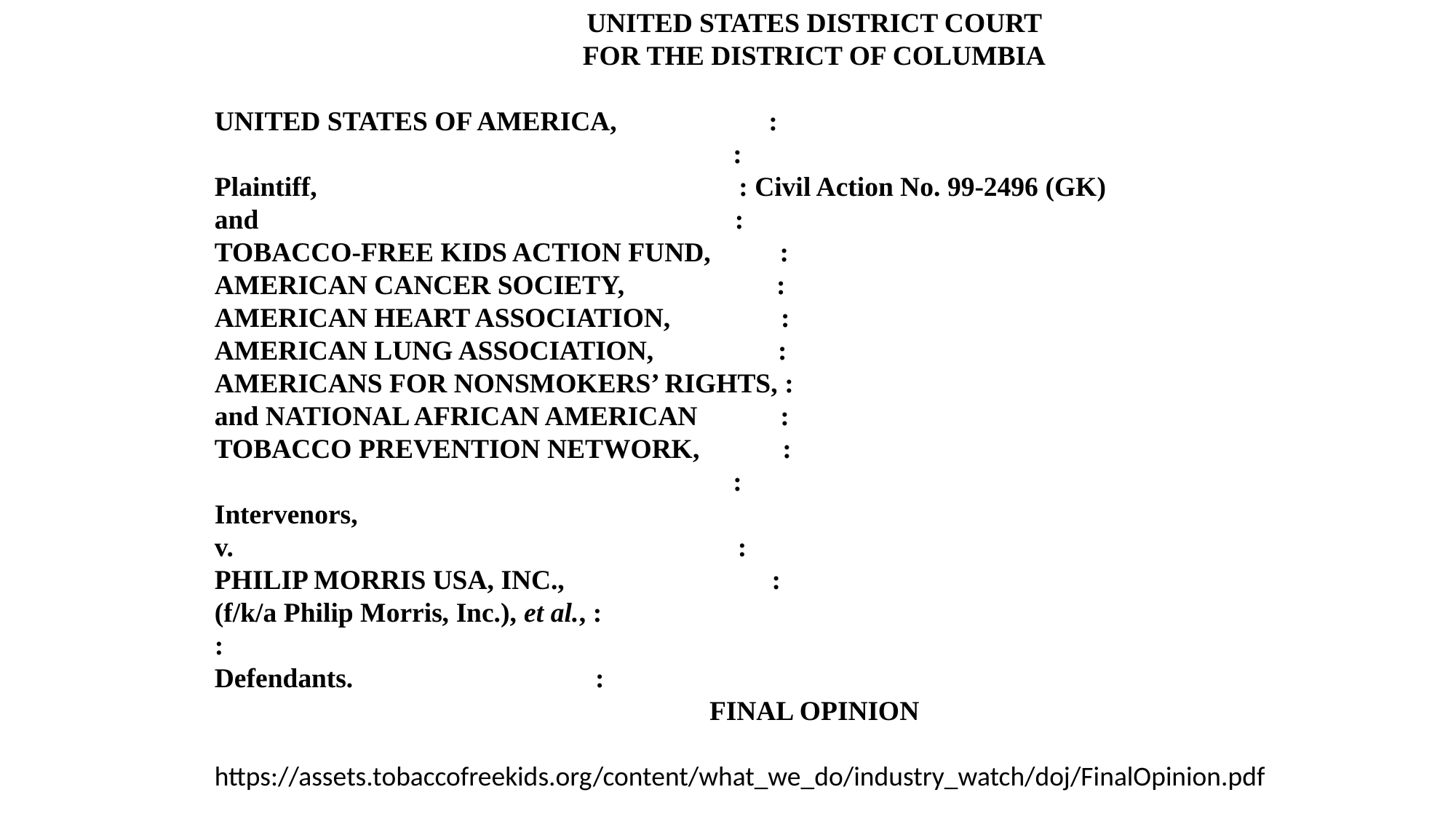

UNITED STATES DISTRICT COURT
FOR THE DISTRICT OF COLUMBIA

UNITED STATES OF AMERICA,                      :
                                                                           :
Plaintiff,                                                             : Civil Action No. 99-2496 (GK)
and                                                                     :
TOBACCO-FREE KIDS ACTION FUND,          :
AMERICAN CANCER SOCIETY,                      :
AMERICAN HEART ASSOCIATION,                :
AMERICAN LUNG ASSOCIATION,                  :
AMERICANS FOR NONSMOKERS’ RIGHTS, :
and NATIONAL AFRICAN AMERICAN            :
TOBACCO PREVENTION NETWORK,            :
                                                                           :
Intervenors,
v.                                                                         :
PHILIP MORRIS USA, INC.,                              :
(f/k/a Philip Morris, Inc.), et al., :
:
Defendants.                                   :
FINAL OPINION

https://assets.tobaccofreekids.org/content/what_we_do/industry_watch/doj/FinalOpinion.pdf